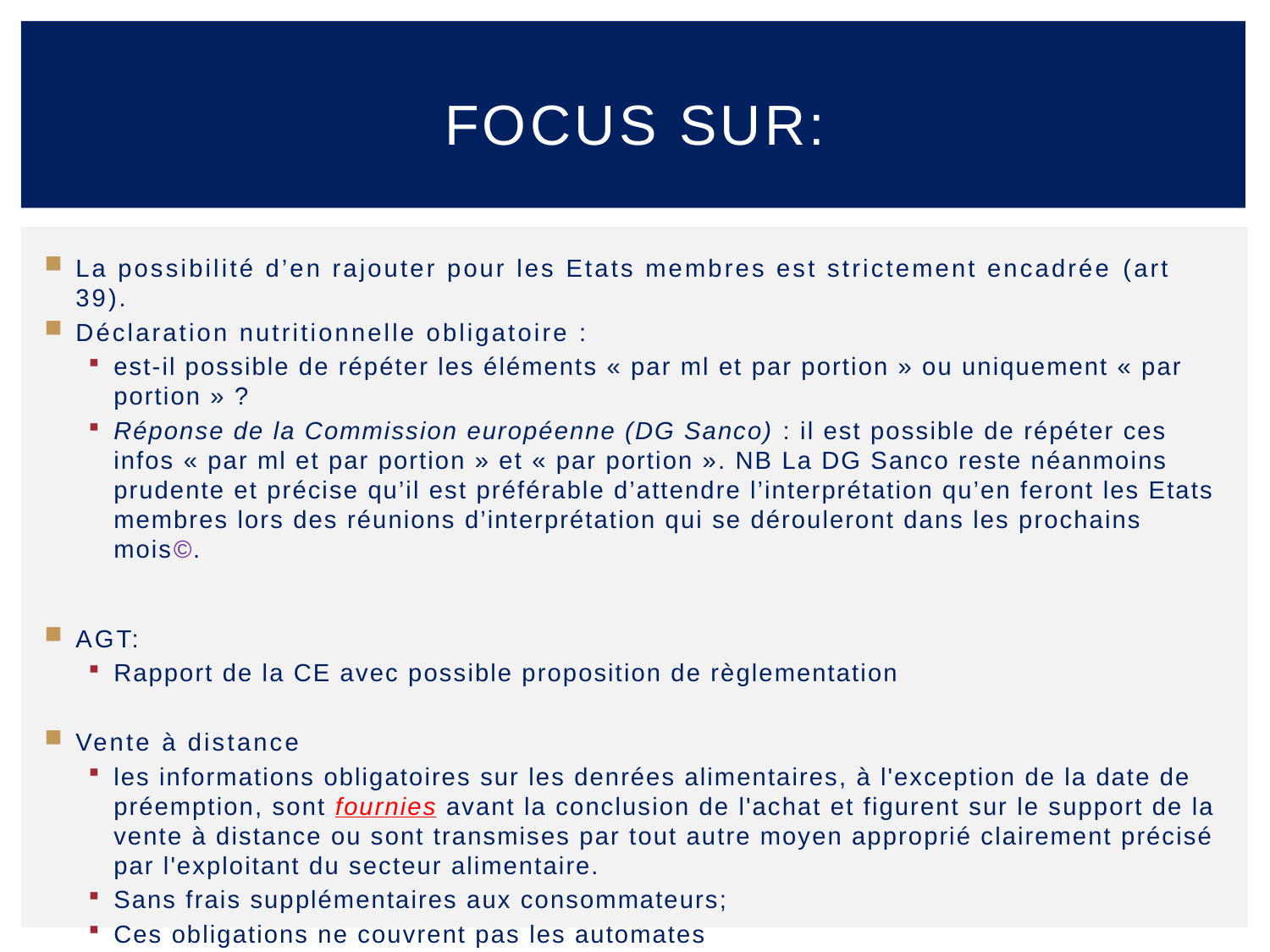

# Focus sur:
La possibilité d’en rajouter pour les Etats membres est strictement encadrée (art 39).
Déclaration nutritionnelle obligatoire :
est-il possible de répéter les éléments « par ml et par portion » ou uniquement « par portion » ?
Réponse de la Commission européenne (DG Sanco) : il est possible de répéter ces infos « par ml et par portion » et « par portion ». NB La DG Sanco reste néanmoins prudente et précise qu’il est préférable d’attendre l’interprétation qu’en feront les Etats membres lors des réunions d’interprétation qui se dérouleront dans les prochains mois©.

AGT:
Rapport de la CE avec possible proposition de règlementation

Vente à distance
les informations obligatoires sur les denrées alimentaires, à l'exception de la date de préemption, sont fournies avant la conclusion de l'achat et figurent sur le support de la vente à distance ou sont transmises par tout autre moyen approprié clairement précisé par l'exploitant du secteur alimentaire.
Sans frais supplémentaires aux consommateurs;
Ces obligations ne couvrent pas les automates
Mais toutes les mentions obligatoires doivent être fournies au moment de la livraison